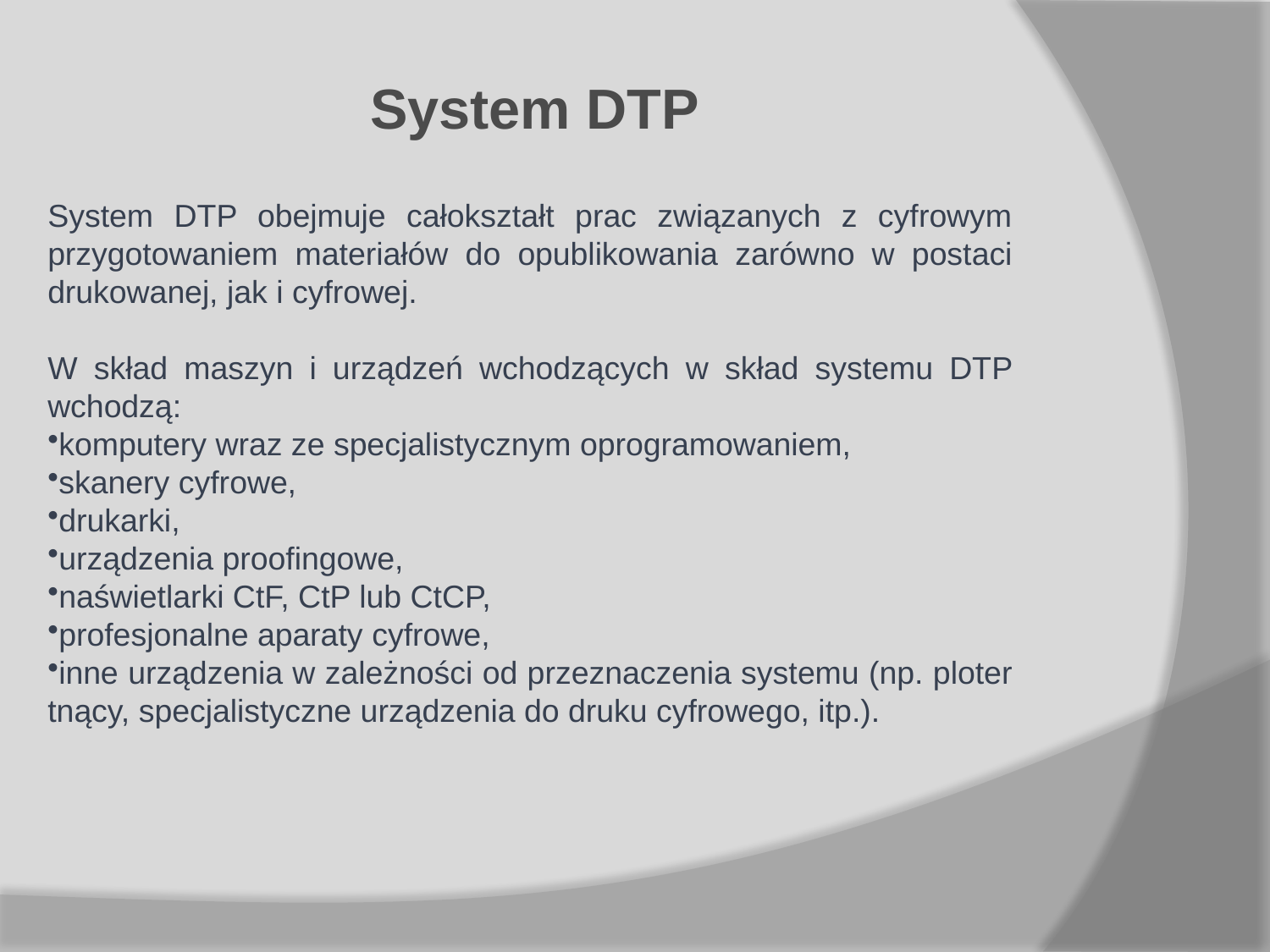

System DTP
System DTP obejmuje całokształt prac związanych z cyfrowym przygotowaniem materiałów do opublikowania zarówno w postaci drukowanej, jak i cyfrowej.

W skład maszyn i urządzeń wchodzących w skład systemu DTP wchodzą:
komputery wraz ze specjalistycznym oprogramowaniem,
skanery cyfrowe,
drukarki,
urządzenia proofingowe,
naświetlarki CtF, CtP lub CtCP,
profesjonalne aparaty cyfrowe,
inne urządzenia w zależności od przeznaczenia systemu (np. ploter tnący, specjalistyczne urządzenia do druku cyfrowego, itp.).